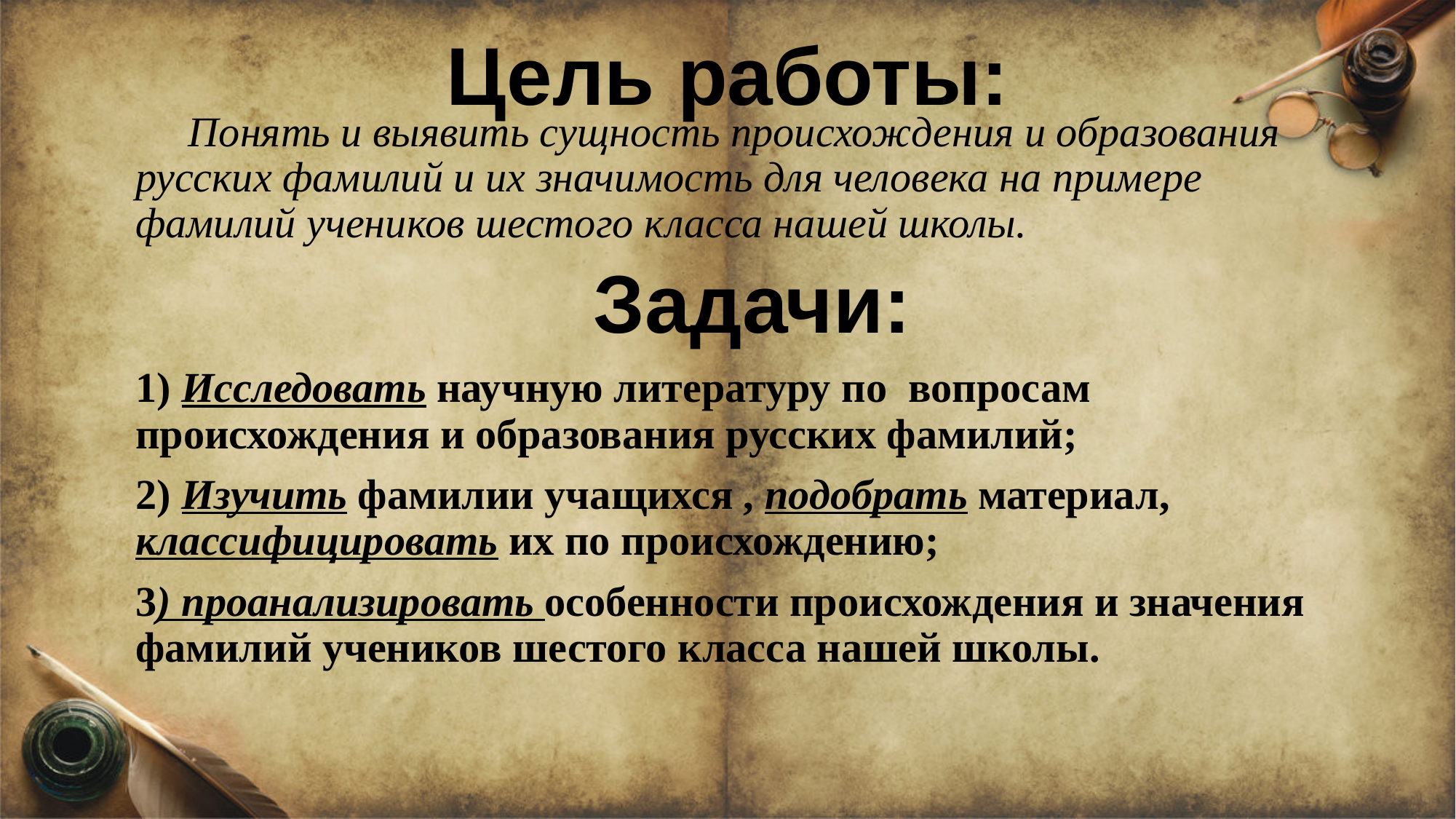

# Цель работы:
     Понять и выявить сущность происхождения и образования русских фамилий и их значимость для человека на примере фамилий учеников шестого класса нашей школы.
Задачи:
1) Исследовать научную литературу по  вопросам происхождения и образования русских фамилий;
2) Изучить фамилии учащихся , подобрать материал, классифицировать их по происхождению;
3) проанализировать особенности происхождения и значения фамилий учеников шестого класса нашей школы.